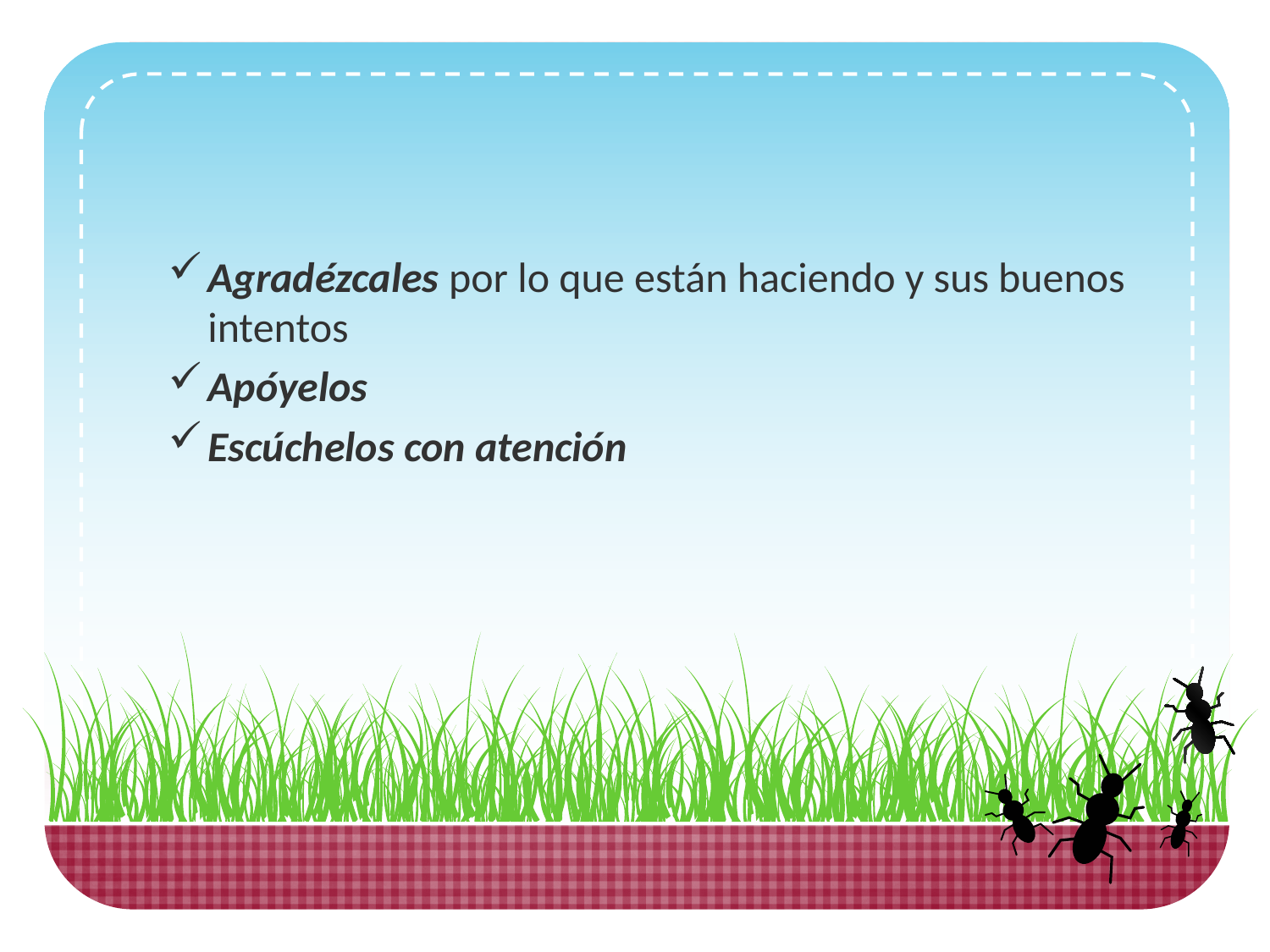

Agradézcales por lo que están haciendo y sus buenos intentos
Apóyelos
Escúchelos con atención